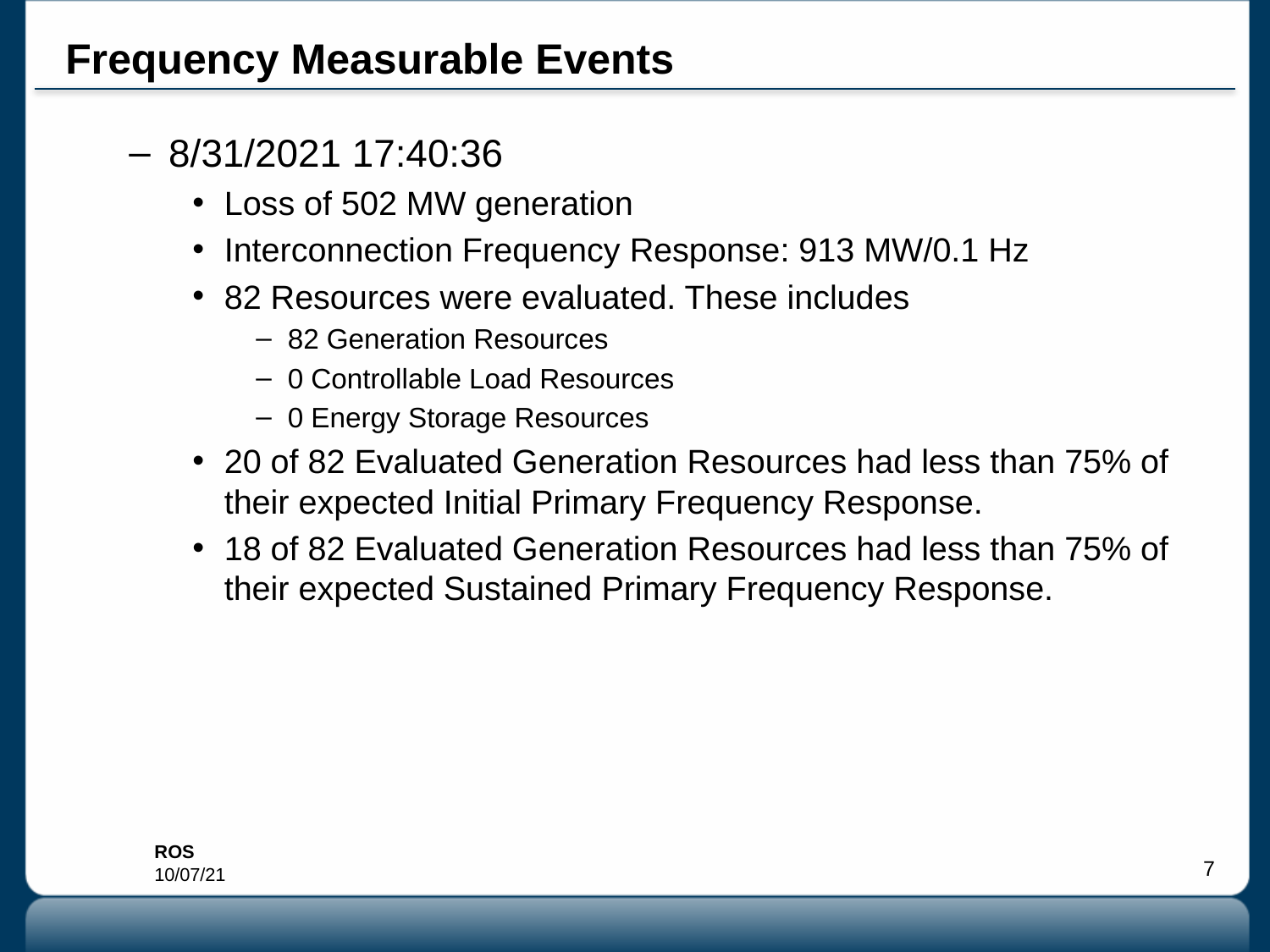

# Frequency Measurable Events

8/31/2021 17:40:36
Loss of 502 MW generation
Interconnection Frequency Response: 913 MW/0.1 Hz
82 Resources were evaluated. These includes
82 Generation Resources
0 Controllable Load Resources
0 Energy Storage Resources
20 of 82 Evaluated Generation Resources had less than 75% of their expected Initial Primary Frequency Response.
18 of 82 Evaluated Generation Resources had less than 75% of their expected Sustained Primary Frequency Response.